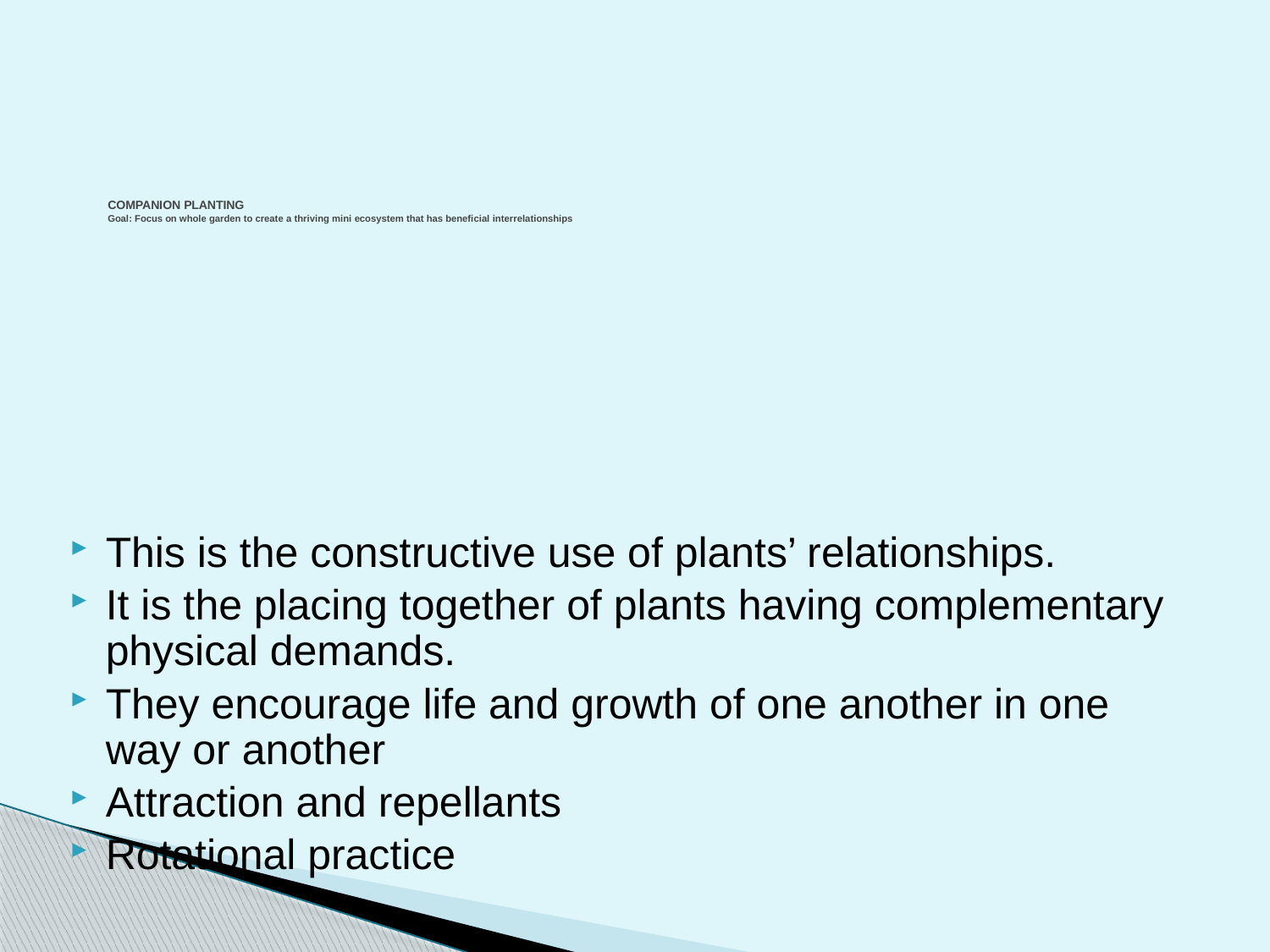

# COMPANION PLANTING Goal: Focus on whole garden to create a thriving mini ecosystem that has beneficial interrelationships
This is the constructive use of plants’ relationships.
It is the placing together of plants having complementary physical demands.
They encourage life and growth of one another in one way or another
Attraction and repellants
Rotational practice